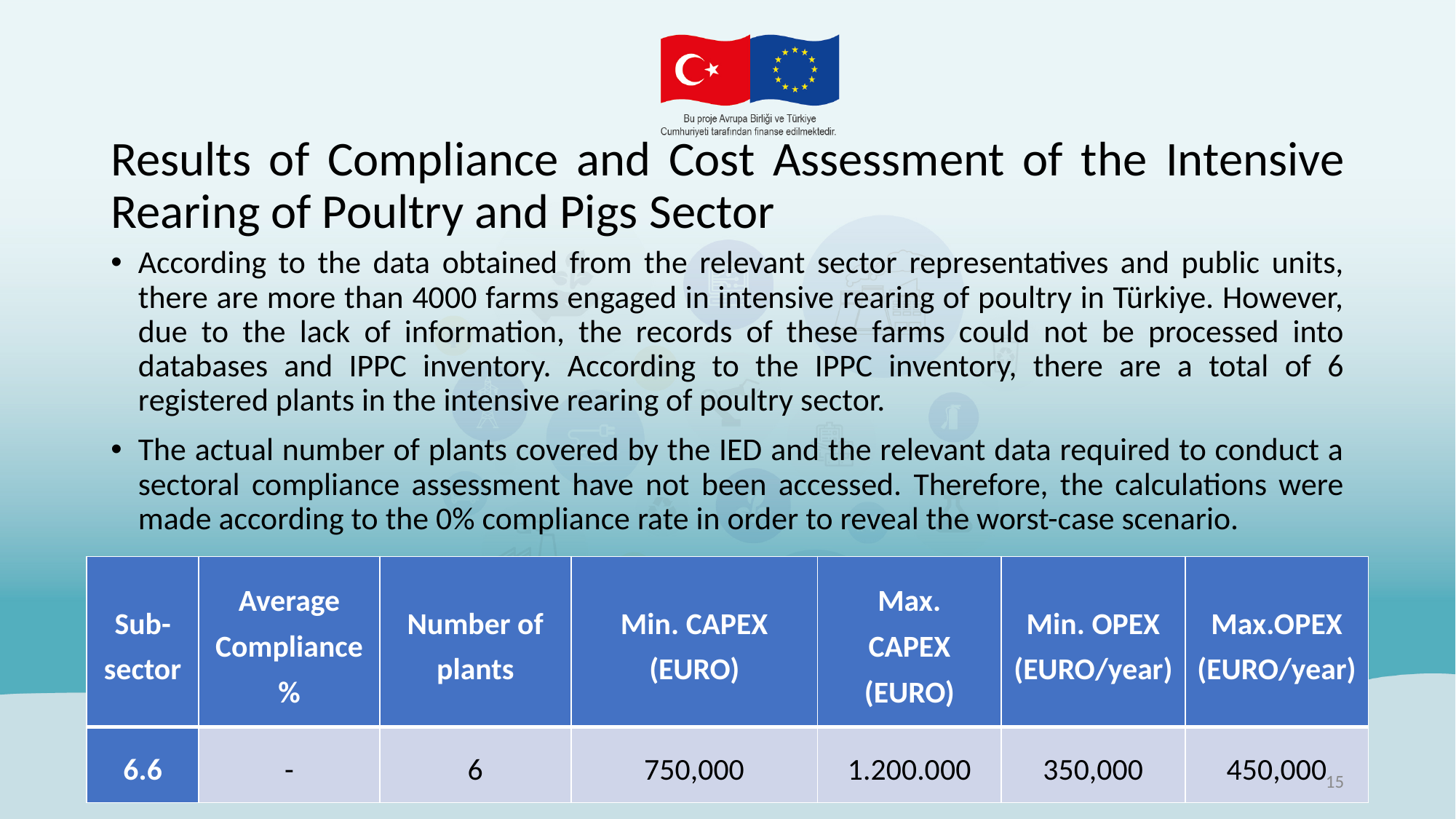

# Results of Compliance and Cost Assessment of the Intensive Rearing of Poultry and Pigs Sector
According to the data obtained from the relevant sector representatives and public units, there are more than 4000 farms engaged in intensive rearing of poultry in Türkiye. However, due to the lack of information, the records of these farms could not be processed into databases and IPPC inventory. According to the IPPC inventory, there are a total of 6 registered plants in the intensive rearing of poultry sector.
The actual number of plants covered by the IED and the relevant data required to conduct a sectoral compliance assessment have not been accessed. Therefore, the calculations were made according to the 0% compliance rate in order to reveal the worst-case scenario.

| Sub-sector | Average Compliance % | Number of plants | Min. CAPEX (EURO) | Max. CAPEX (EURO) | Min. OPEX (EURO/year) | Max.OPEX (EURO/year) |
| --- | --- | --- | --- | --- | --- | --- |
| 6.6 | - | 6 | 750,000 | 1.200.000 | 350,000 | 450,000 |
15